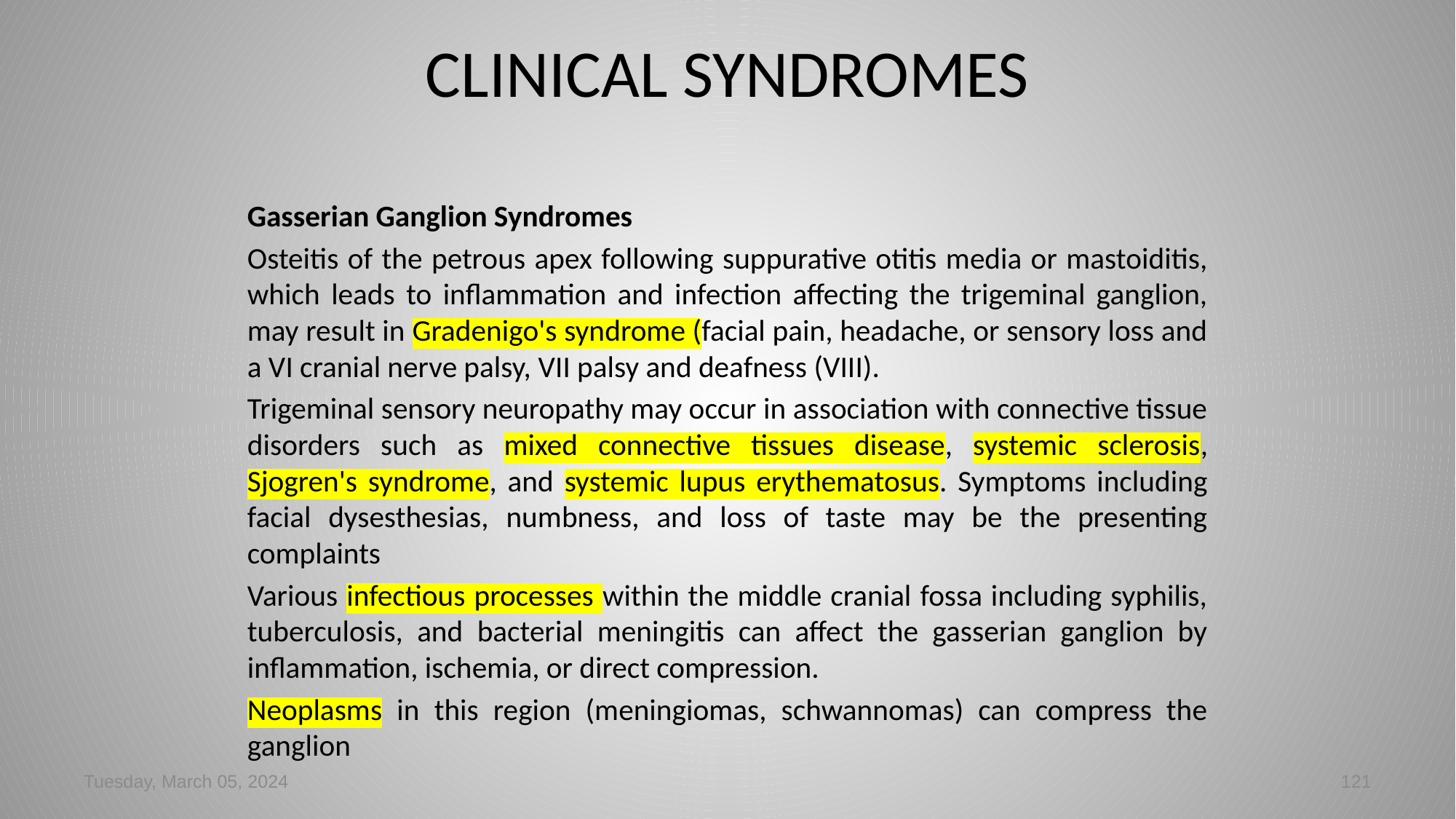

# CLINICAL SYNDROMES
Gasserian Ganglion Syndromes
Osteitis of the petrous apex following suppurative otitis media or mastoiditis, which leads to inflammation and infection affecting the trigeminal ganglion, may result in Gradenigo's syndrome (facial pain, headache, or sensory loss and a VI cranial nerve palsy, VII palsy and deafness (VIII).
Trigeminal sensory neuropathy may occur in association with connective tissue disorders such as mixed connective tissues disease, systemic sclerosis, Sjogren's syndrome, and systemic lupus erythematosus. Symptoms including facial dysesthesias, numbness, and loss of taste may be the presenting complaints
Various infectious processes within the middle cranial fossa including syphilis, tuberculosis, and bacterial meningitis can affect the gasserian ganglion by inflammation, ischemia, or direct compression.
Neoplasms in this region (meningiomas, schwannomas) can compress the ganglion
Tuesday, March 05, 2024
121